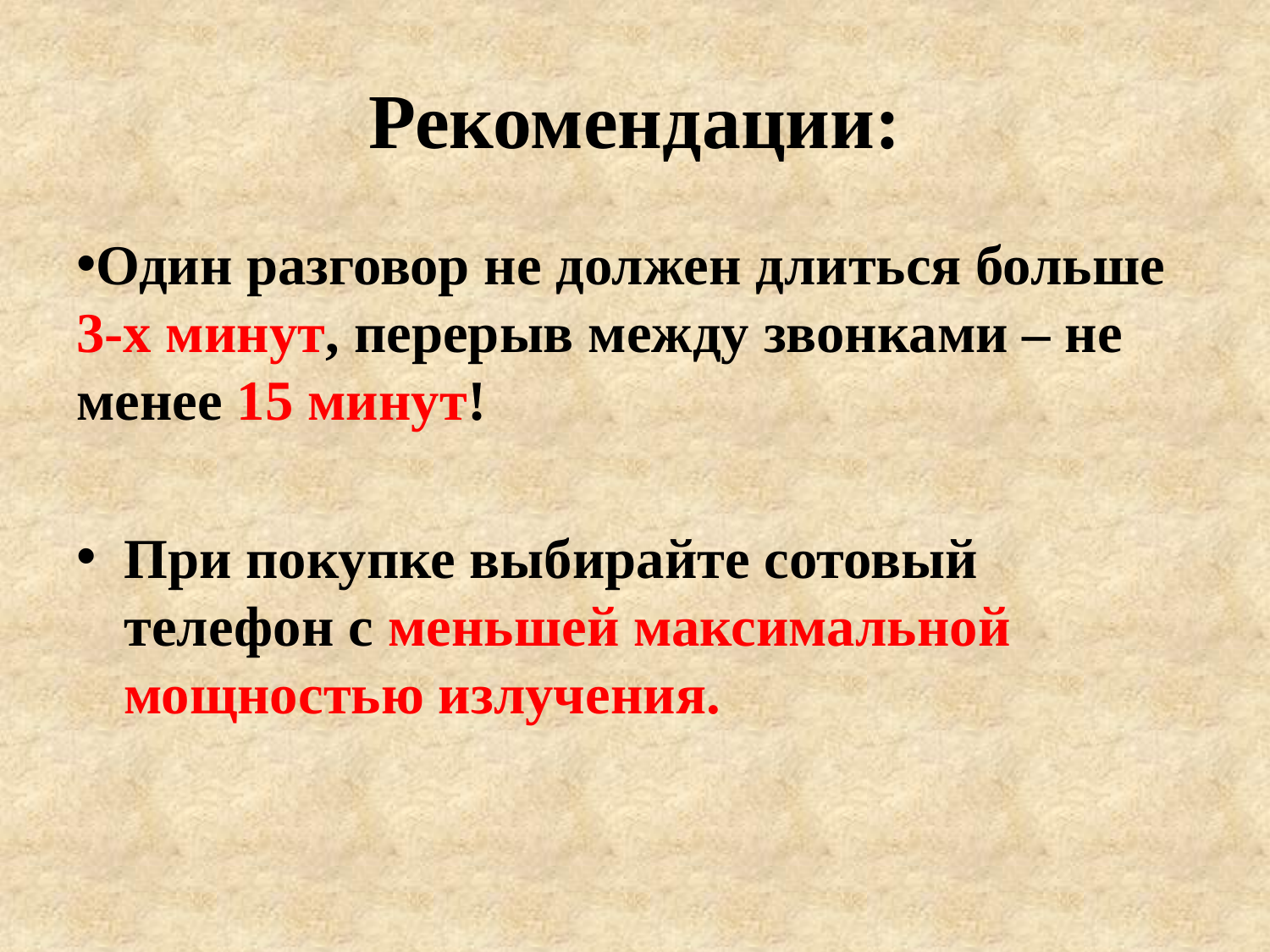

# Рекомендации:
Один разговор не должен длиться больше 3-х минут, перерыв между звонками – не менее 15 минут!

При покупке выбирайте сотовый телефон с меньшей максимальной мощностью излучения.